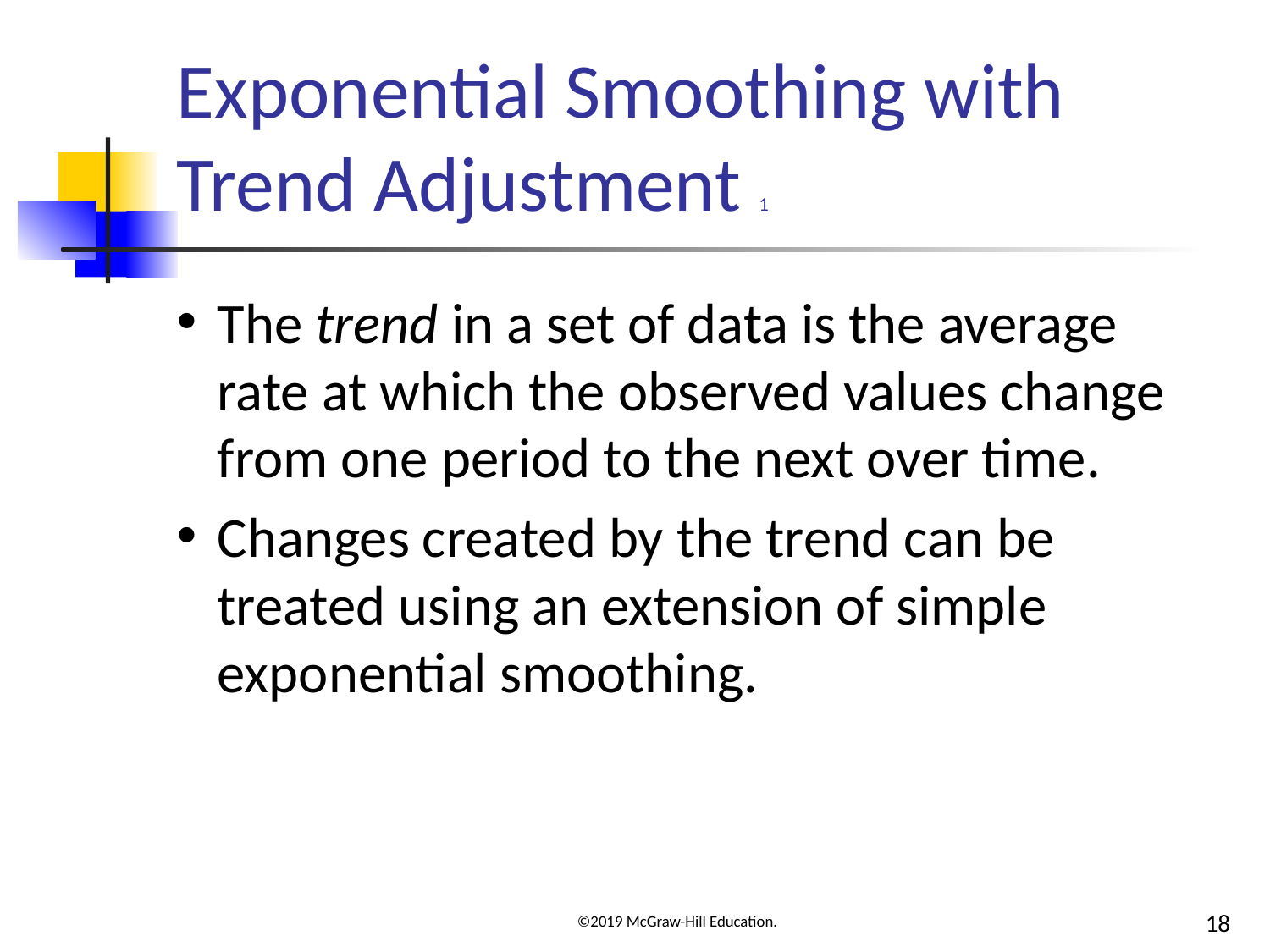

# Exponential Smoothing with Trend Adjustment 1
The trend in a set of data is the average rate at which the observed values change from one period to the next over time.
Changes created by the trend can be treated using an extension of simple exponential smoothing.